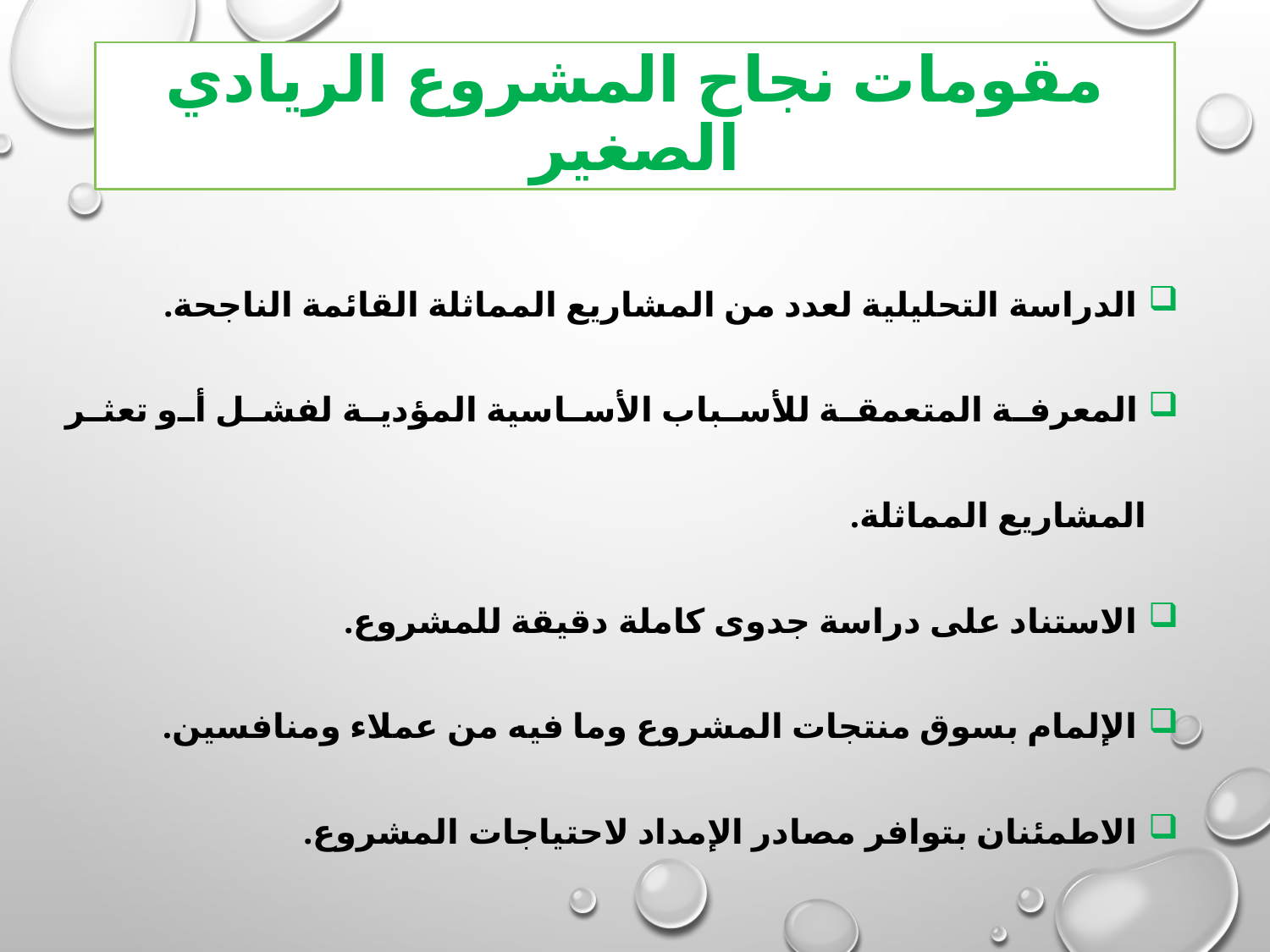

# مقومات نجاح المشروع الريادي الصغير
 الدراسة التحليلية لعدد من المشاريع المماثلة القائمة الناجحة.
 المعرفة المتعمقة للأسباب الأساسية المؤدية لفشل أو تعثر المشاريع المماثلة.
 الاستناد على دراسة جدوى كاملة دقيقة للمشروع.
 الإلمام بسوق منتجات المشروع وما فيه من عملاء ومنافسين.
 الاطمئنان بتوافر مصادر الإمداد لاحتياجات المشروع.